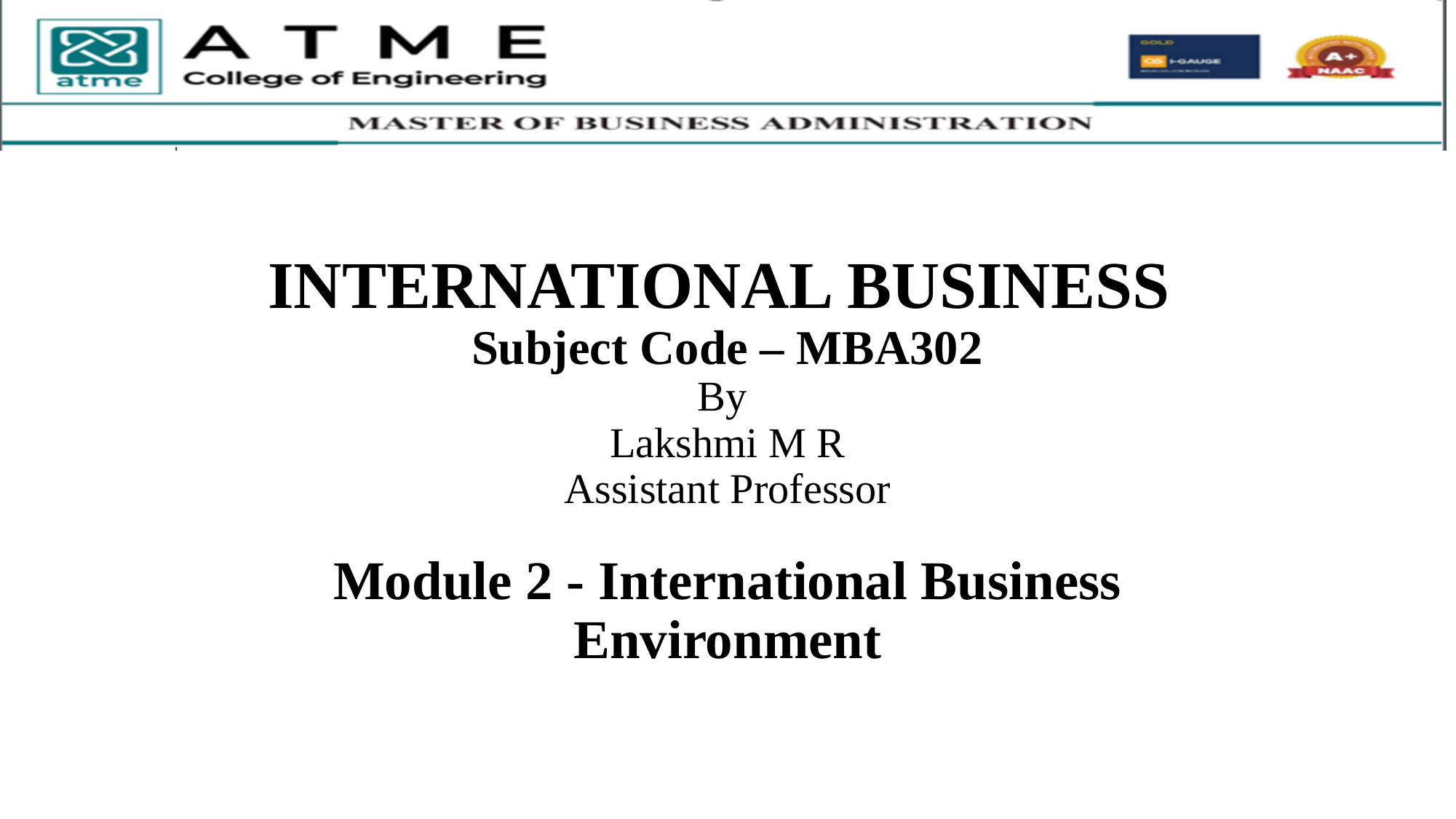

# INTERNATIONAL BUSINESS Subject Code – MBA302 By Lakshmi M R Assistant Professor
Module 2 - International Business Environment